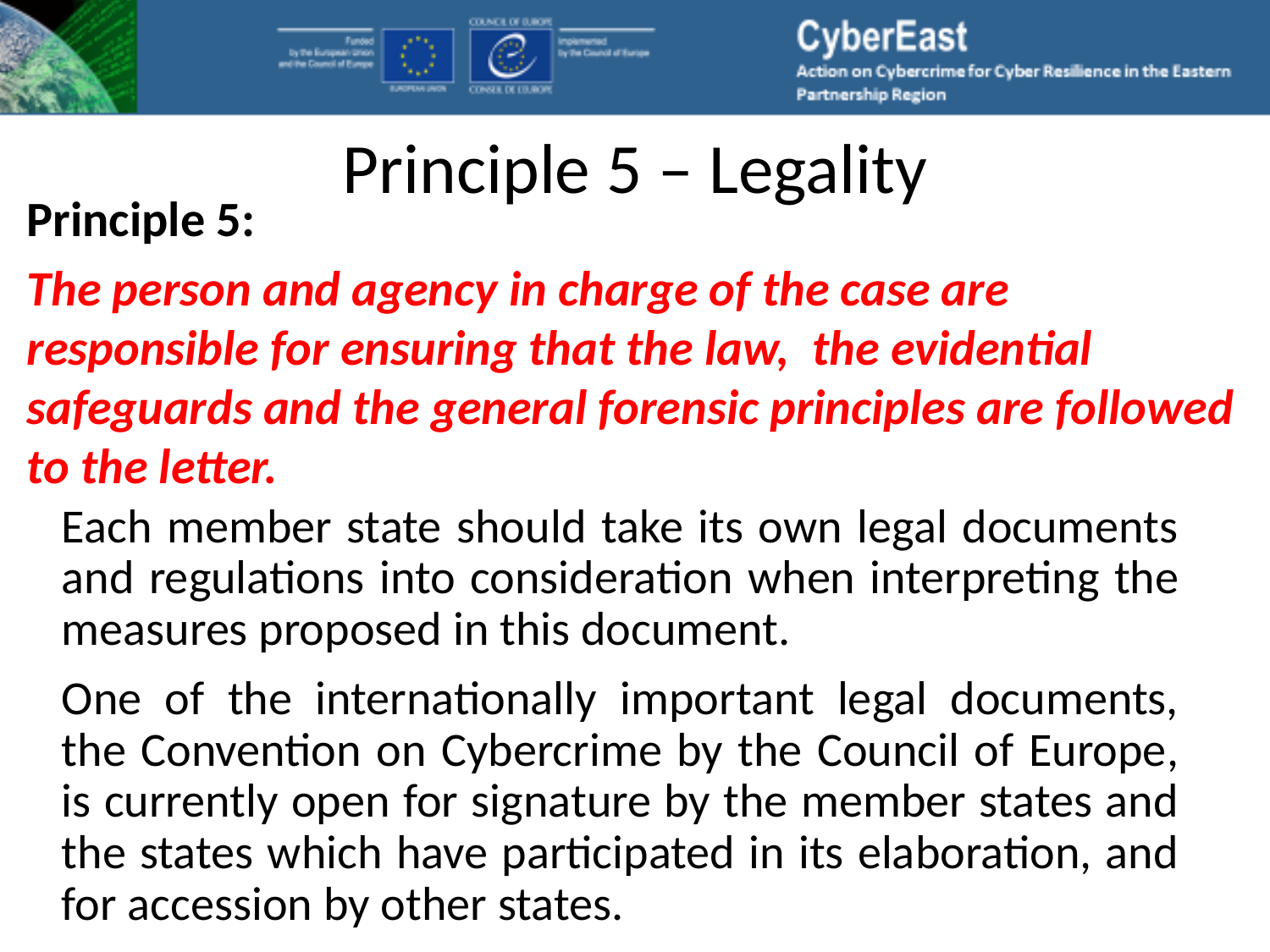

# Principle 5 – Legality
Principle 5:
The person and agency in charge of the case are responsible for ensuring that the law,  the evidential safeguards and the general forensic principles are followed to the letter.
Each member state should take its own legal documents and regulations into consideration when interpreting the measures proposed in this document.
One of the internationally important legal documents, the Convention on Cybercrime by the Council of Europe, is currently open for signature by the member states and the states which have participated in its elaboration, and for accession by other states.